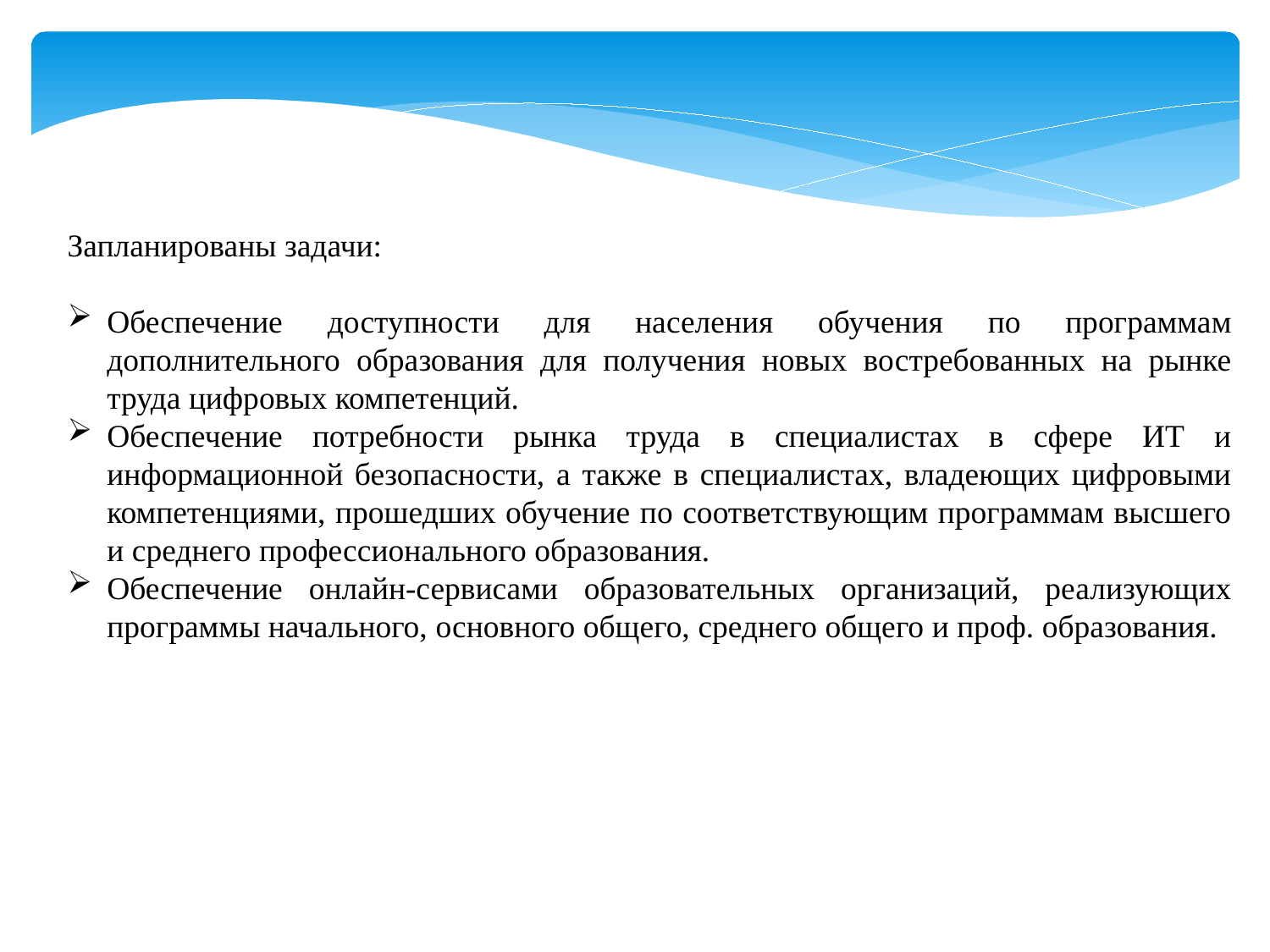

Запланированы задачи:

Обеспечение доступности для населения обучения по программам дополнительного образования для получения новых востребованных на рынке труда цифровых компетенций.
Обеспечение потребности рынка труда в специалистах в сфере ИТ и информационной безопасности, а также в специалистах, владеющих цифровыми компетенциями, прошедших обучение по соответствующим программам высшего и среднего профессионального образования.
Обеспечение онлайн-сервисами образовательных организаций, реализующих программы начального, основного общего, среднего общего и проф. образования.